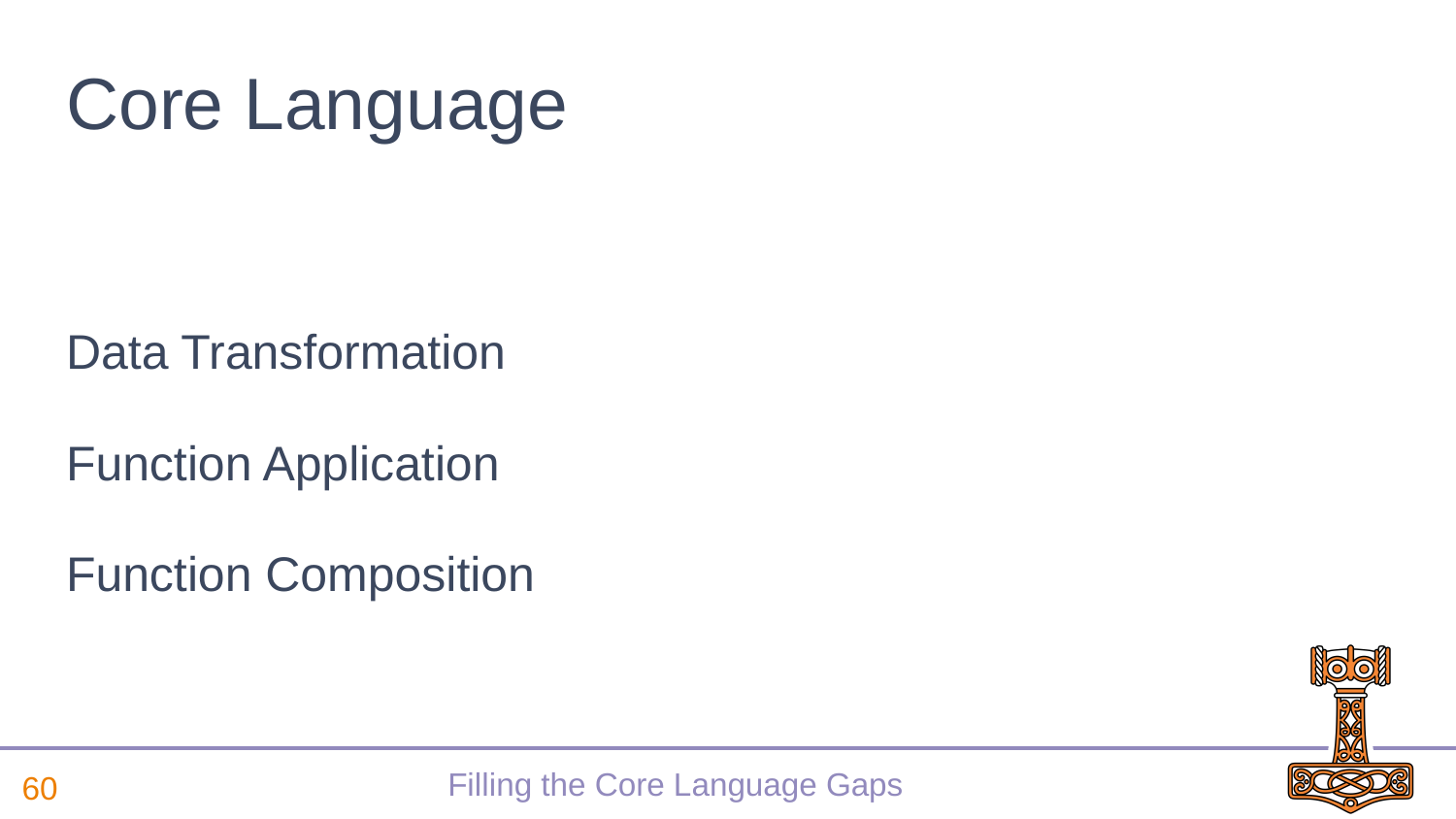

# Core Language

Data Transformation
FunctioniApplication
Function Composition